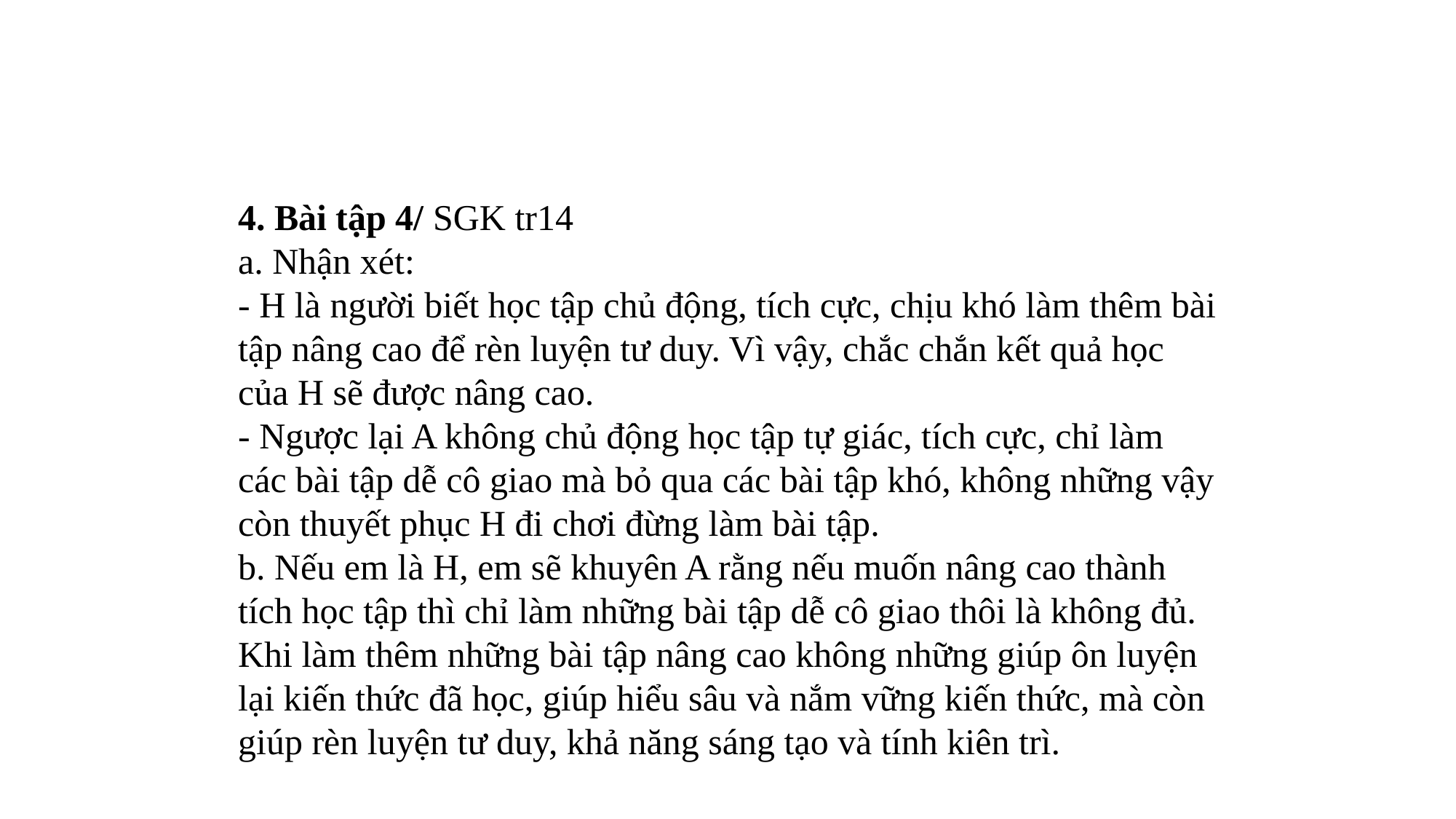

4. Bài tập 4/ SGK tr14
a. Nhận xét:
- H là người biết học tập chủ động, tích cực, chịu khó làm thêm bài tập nâng cao để rèn luyện tư duy. Vì vậy, chắc chắn kết quả học của H sẽ được nâng cao.
- Ngược lại A không chủ động học tập tự giác, tích cực, chỉ làm các bài tập dễ cô giao mà bỏ qua các bài tập khó, không những vậy còn thuyết phục H đi chơi đừng làm bài tập.
b. Nếu em là H, em sẽ khuyên A rằng nếu muốn nâng cao thành tích học tập thì chỉ làm những bài tập dễ cô giao thôi là không đủ. Khi làm thêm những bài tập nâng cao không những giúp ôn luyện lại kiến thức đã học, giúp hiểu sâu và nắm vững kiến thức, mà còn giúp rèn luyện tư duy, khả năng sáng tạo và tính kiên trì.